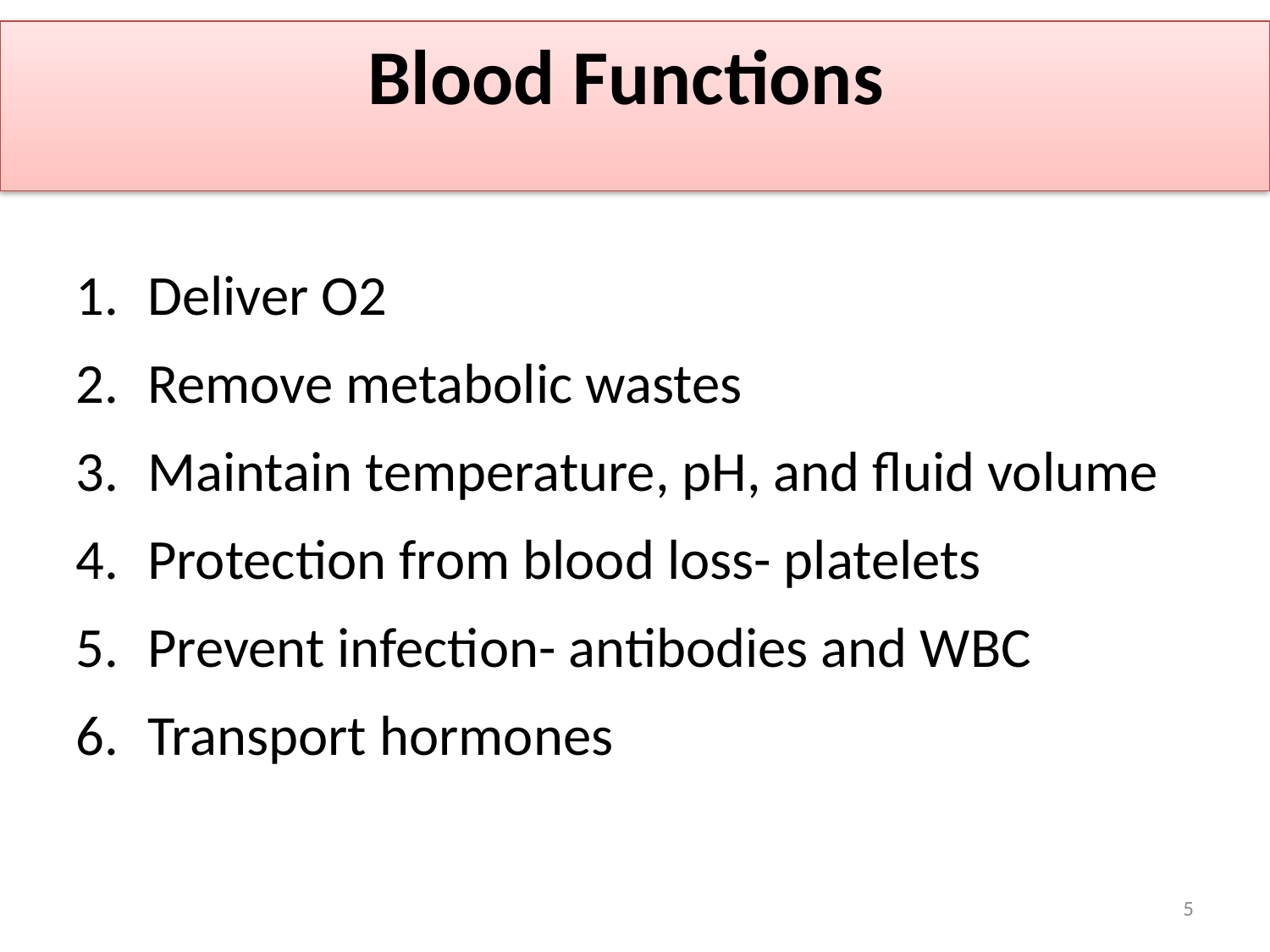

Blood Functions
Deliver O2
Remove metabolic wastes
Maintain temperature, pH, and fluid volume
Protection from blood loss- platelets
Prevent infection- antibodies and WBC
Transport hormones
5